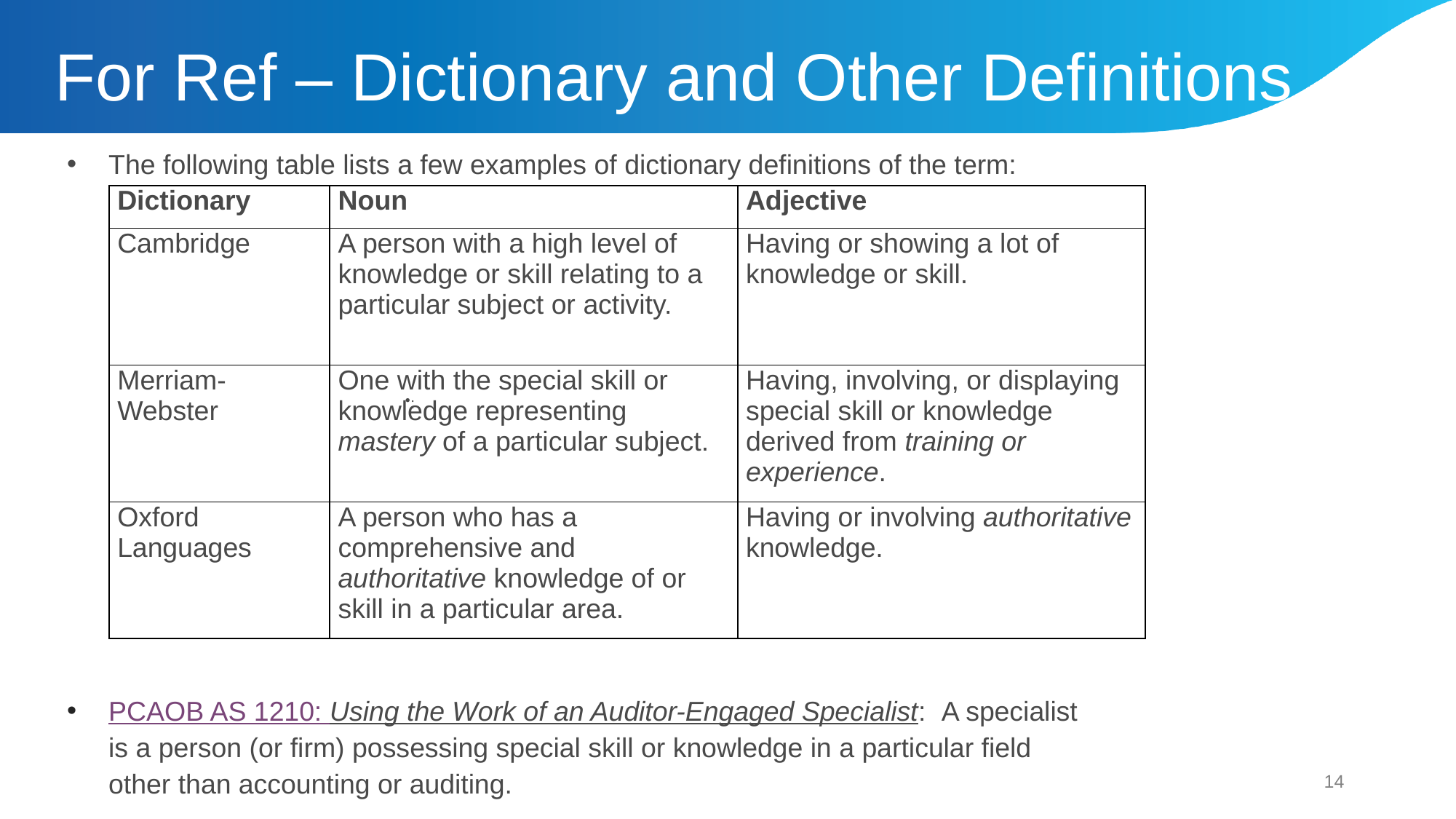

# For Ref – Dictionary and Other Definitions
The following table lists a few examples of dictionary definitions of the term:

PCAOB AS 1210: Using the Work of an Auditor-Engaged Specialist:  A specialist is a person (or firm) possessing special skill or knowledge in a particular field other than accounting or auditing.
| Dictionary | Noun | Adjective |
| --- | --- | --- |
| Cambridge | A person with a high level of knowledge or skill relating to a particular subject or activity. | Having or showing a lot of knowledge or skill. |
| Merriam-Webster | One with the special skill or knowledge representing mastery of a particular subject. | Having, involving, or displaying special skill or knowledge derived from training or experience. |
| Oxford Languages | A person who has a comprehensive and authoritative knowledge of or skill in a particular area. | Having or involving authoritative knowledge. |
:
14